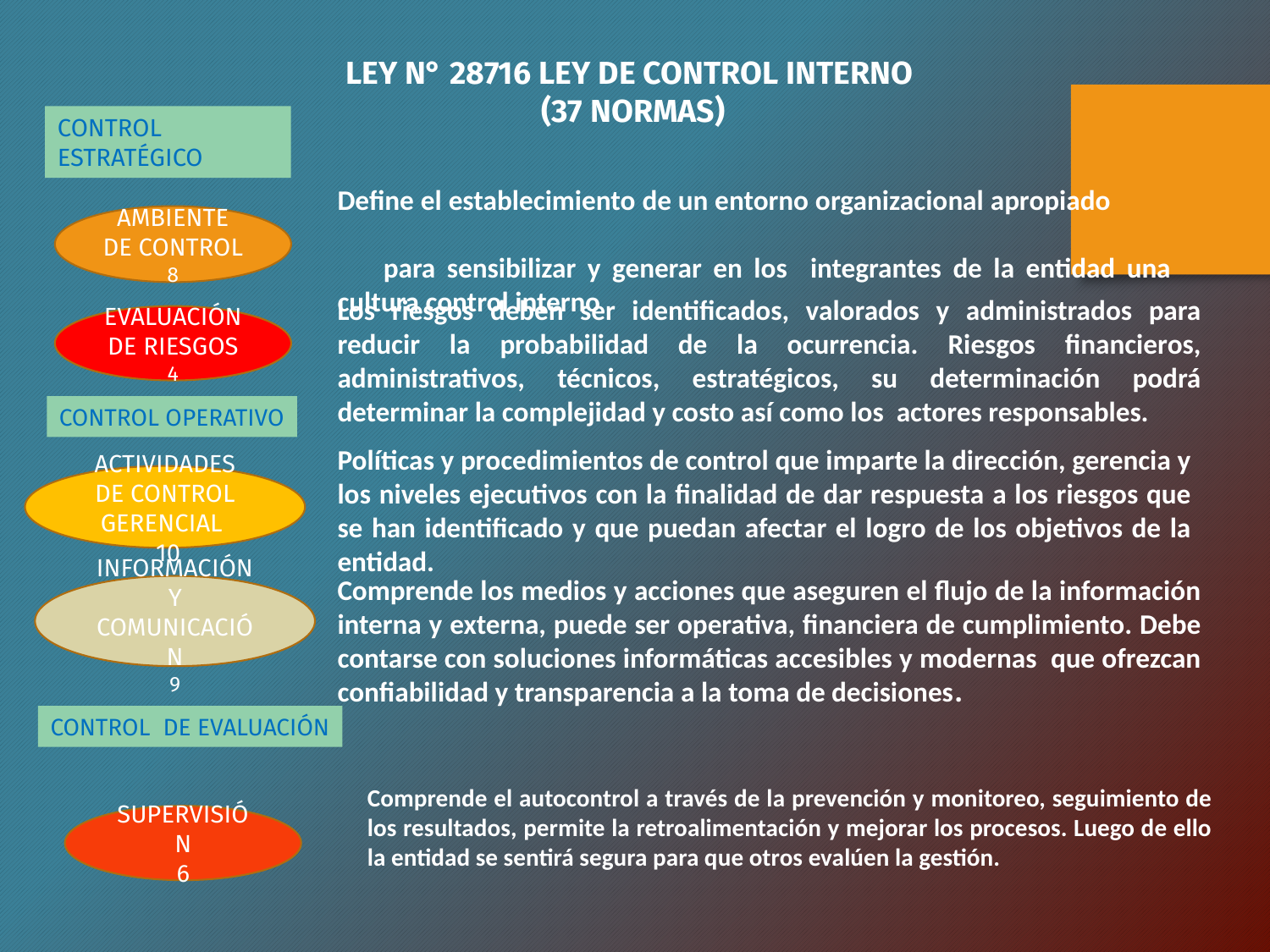

LEY N° 28716 LEY DE CONTROL INTERNO
(37 NORMAS)
CONTROL ESTRATÉGICO
Define el establecimiento de un entorno organizacional apropiado                                                                                                                                                  para sensibilizar y generar en los  integrantes de la entidad una cultura control interno
AMBIENTE DE CONTROL
8
Los riesgos deben ser identificados, valorados y administrados para reducir la probabilidad de la ocurrencia. Riesgos financieros, administrativos, técnicos, estratégicos, su determinación podrá determinar la complejidad y costo así como los  actores responsables.
EVALUACIÓN DE RIESGOS
4
CONTROL OPERATIVO
Políticas y procedimientos de control que imparte la dirección, gerencia y los niveles ejecutivos con la finalidad de dar respuesta a los riesgos que se han identificado y que puedan afectar el logro de los objetivos de la entidad.
ACTIVIDADES DE CONTROL GERENCIAL
 10
Comprende los medios y acciones que aseguren el flujo de la información interna y externa, puede ser operativa, financiera de cumplimiento. Debe contarse con soluciones informáticas accesibles y modernas  que ofrezcan confiabilidad y transparencia a la toma de decisiones.

INFORMACIÓN Y COMUNICACIÓN
9

CONTROL  DE EVALUACIÓN
Comprende el autocontrol a través de la prevención y monitoreo, seguimiento de los resultados, permite la retroalimentación y mejorar los procesos. Luego de ello la entidad se sentirá segura para que otros evalúen la gestión.
SUPERVISIÓN
6